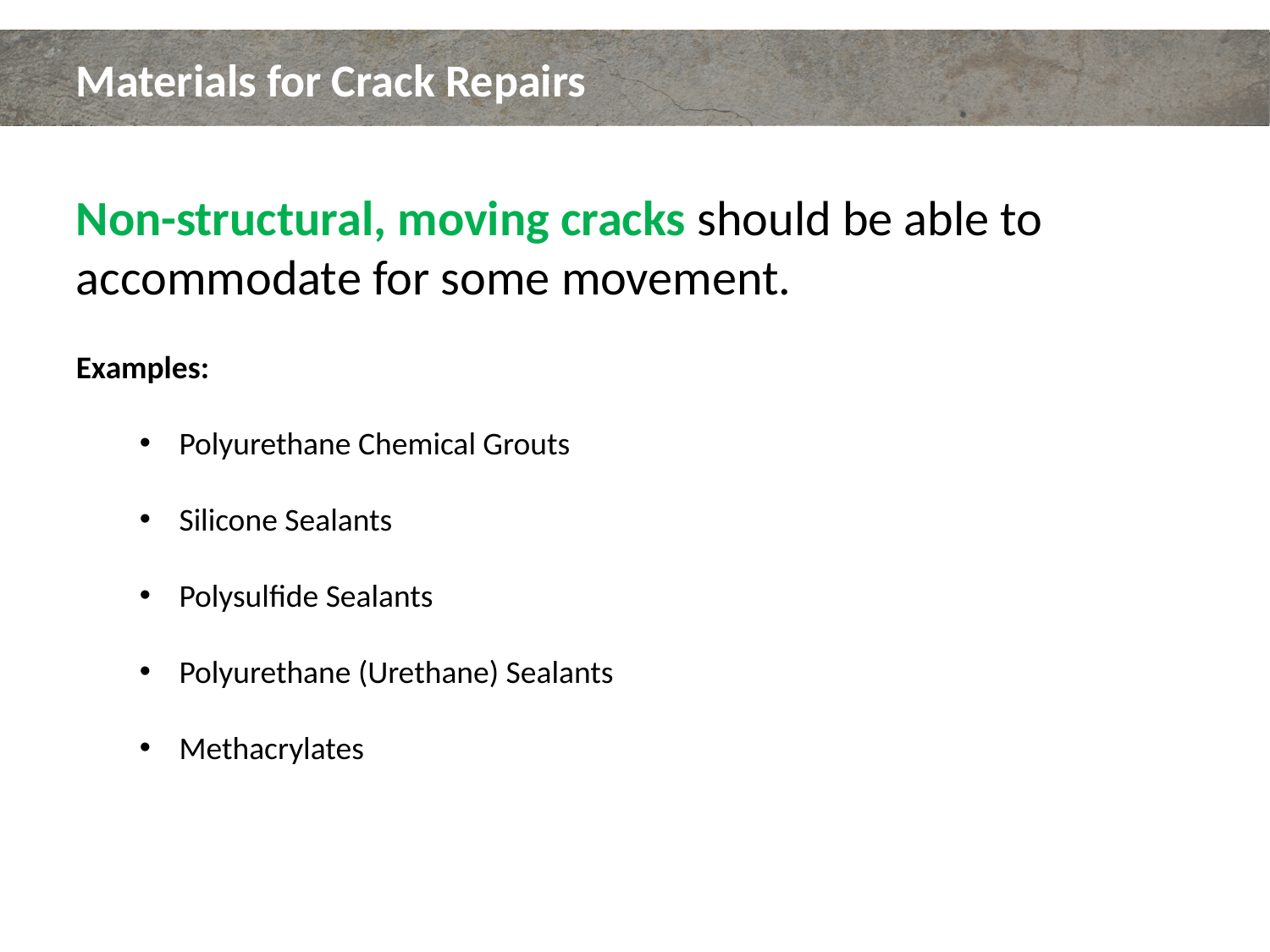

# Materials for Crack Repairs
Non-structural, moving cracks should be able to accommodate for some movement.

Examples:
Polyurethane Chemical Grouts
Silicone Sealants
Polysulfide Sealants
Polyurethane (Urethane) Sealants
Methacrylates